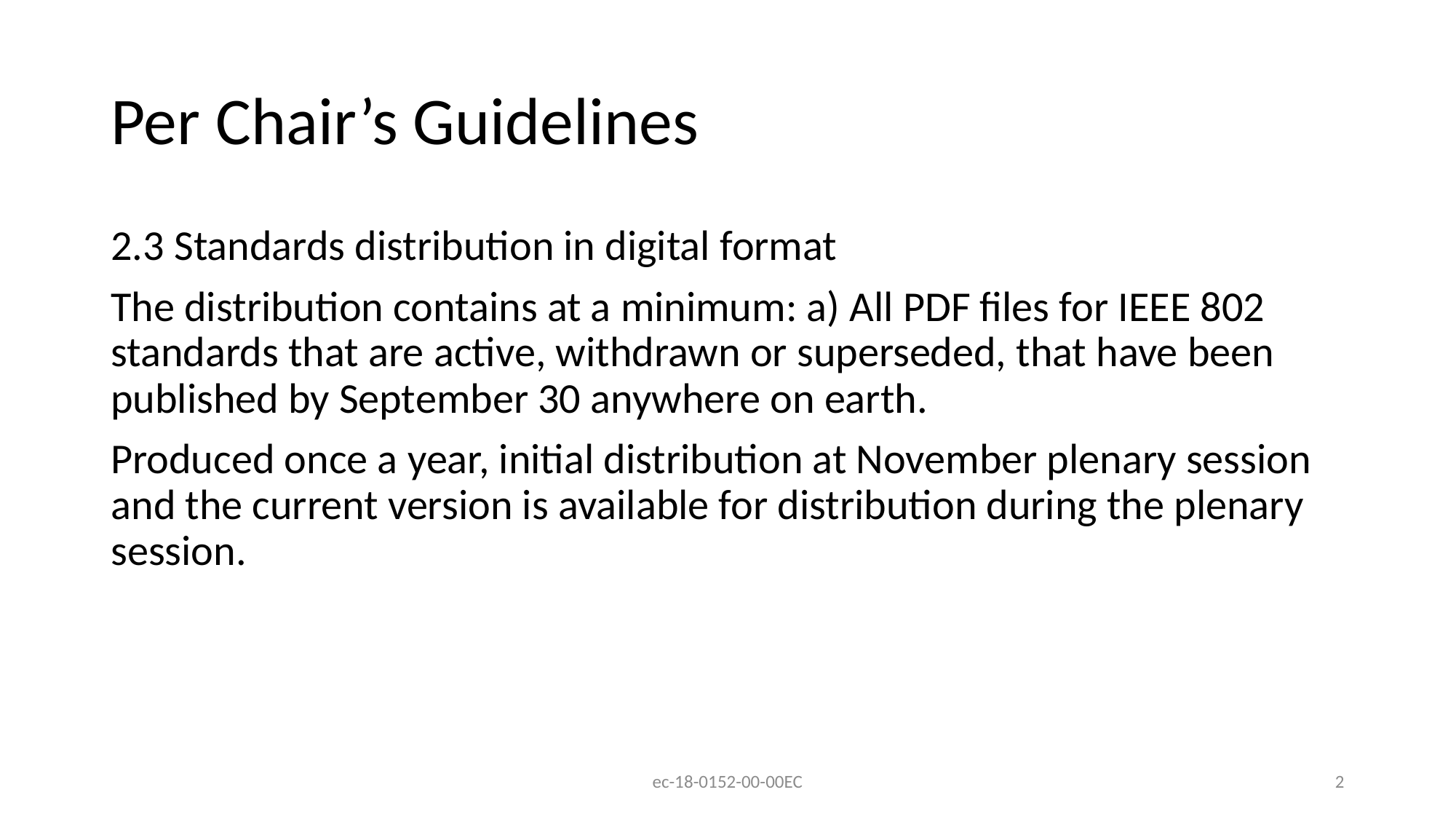

# Per Chair’s Guidelines
2.3 Standards distribution in digital format
The distribution contains at a minimum: a) All PDF files for IEEE 802 standards that are active, withdrawn or superseded, that have been published by September 30 anywhere on earth.
Produced once a year, initial distribution at November plenary session and the current version is available for distribution during the plenary session.

ec-18-0152-00-00EC
2